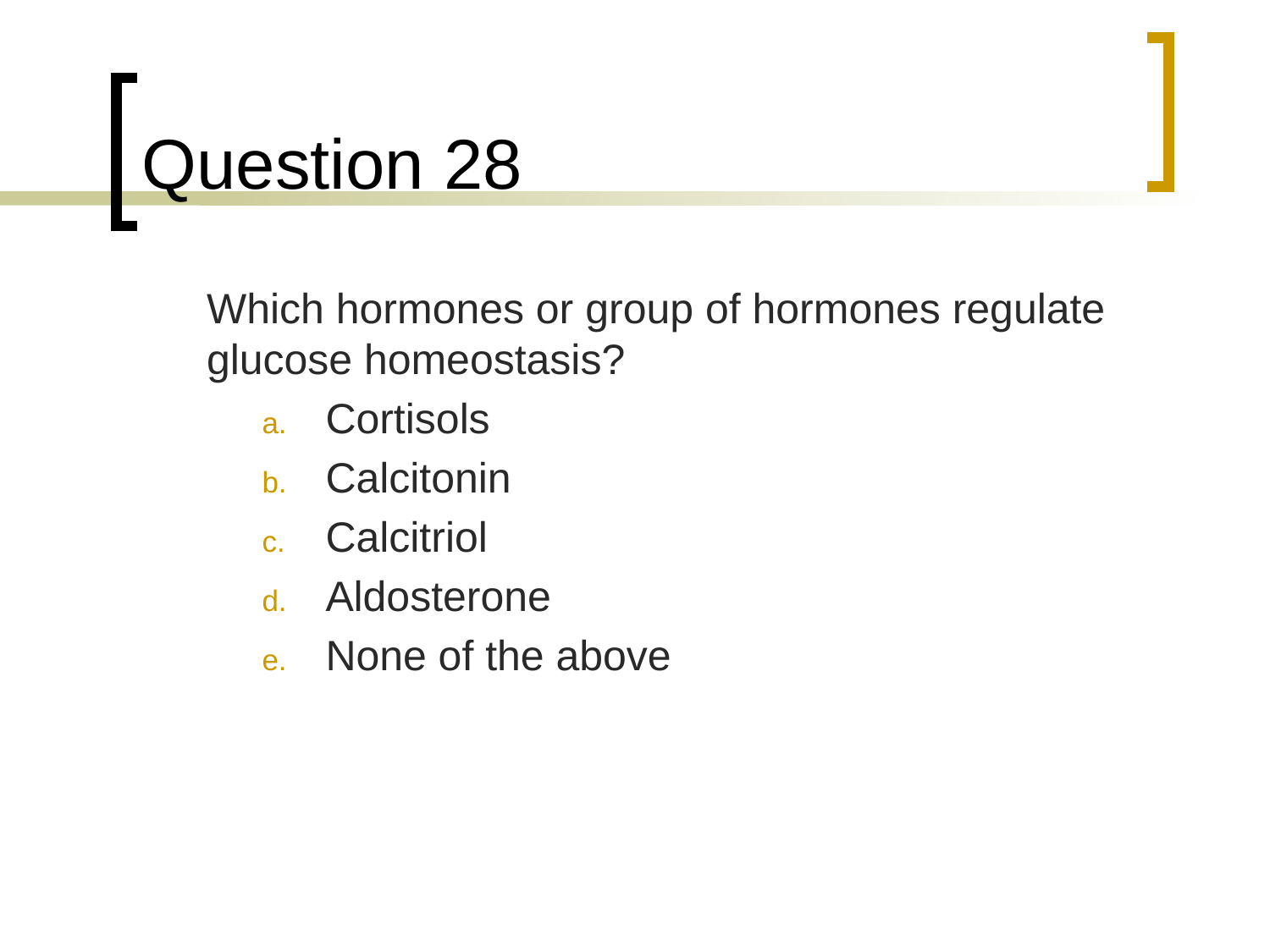

# Question 28
	Which hormones or group of hormones regulate glucose homeostasis?
Cortisols
Calcitonin
Calcitriol
Aldosterone
None of the above